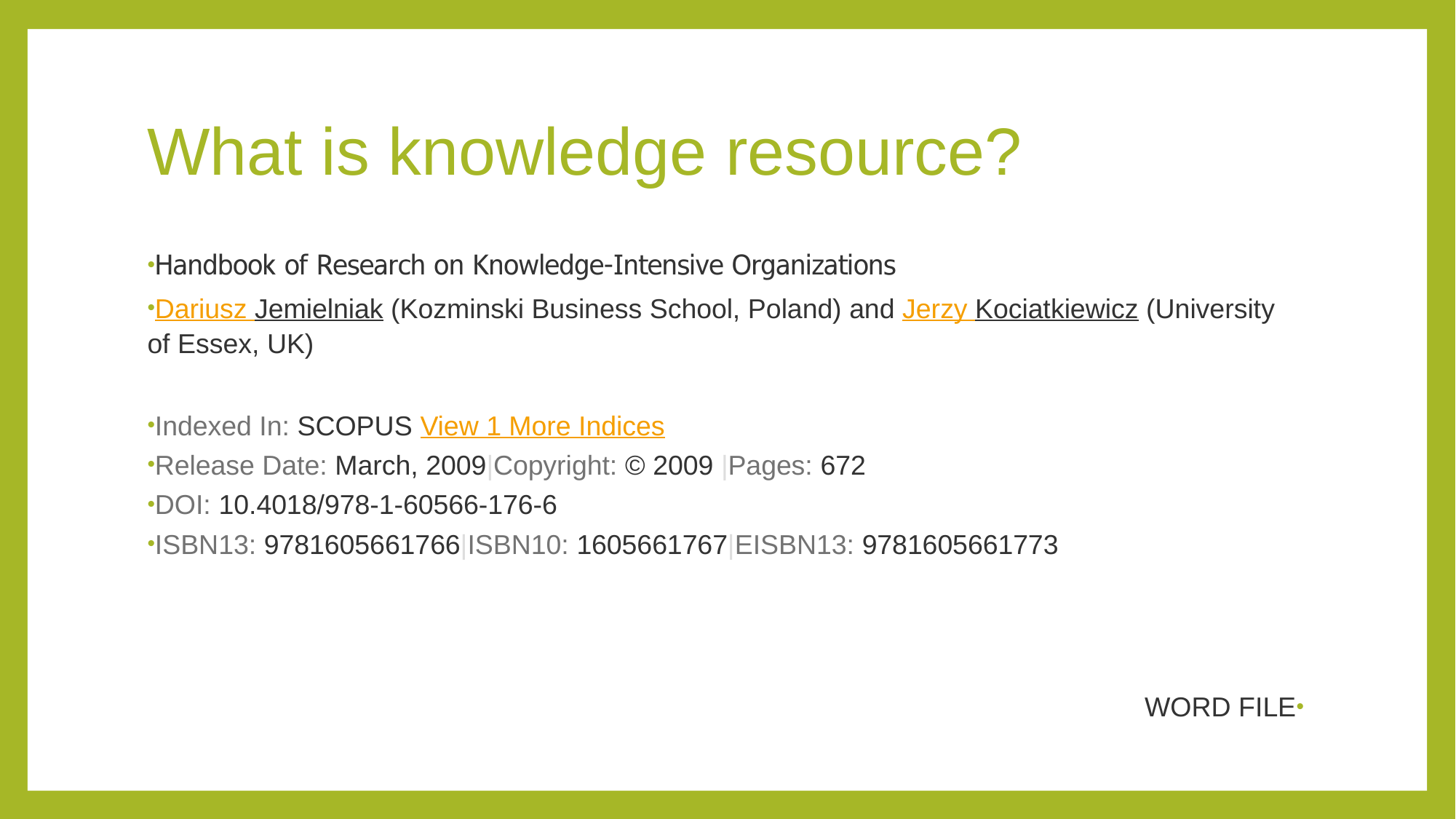

# What is knowledge resource?
Handbook of Research on Knowledge-Intensive Organizations
Dariusz Jemielniak (Kozminski Business School, Poland) and Jerzy Kociatkiewicz (University of Essex, UK)
Indexed In: SCOPUS View 1 More Indices
Release Date: March, 2009|Copyright: © 2009 |Pages: 672
DOI: 10.4018/978-1-60566-176-6
ISBN13: 9781605661766|ISBN10: 1605661767|EISBN13: 9781605661773

WORD FILE